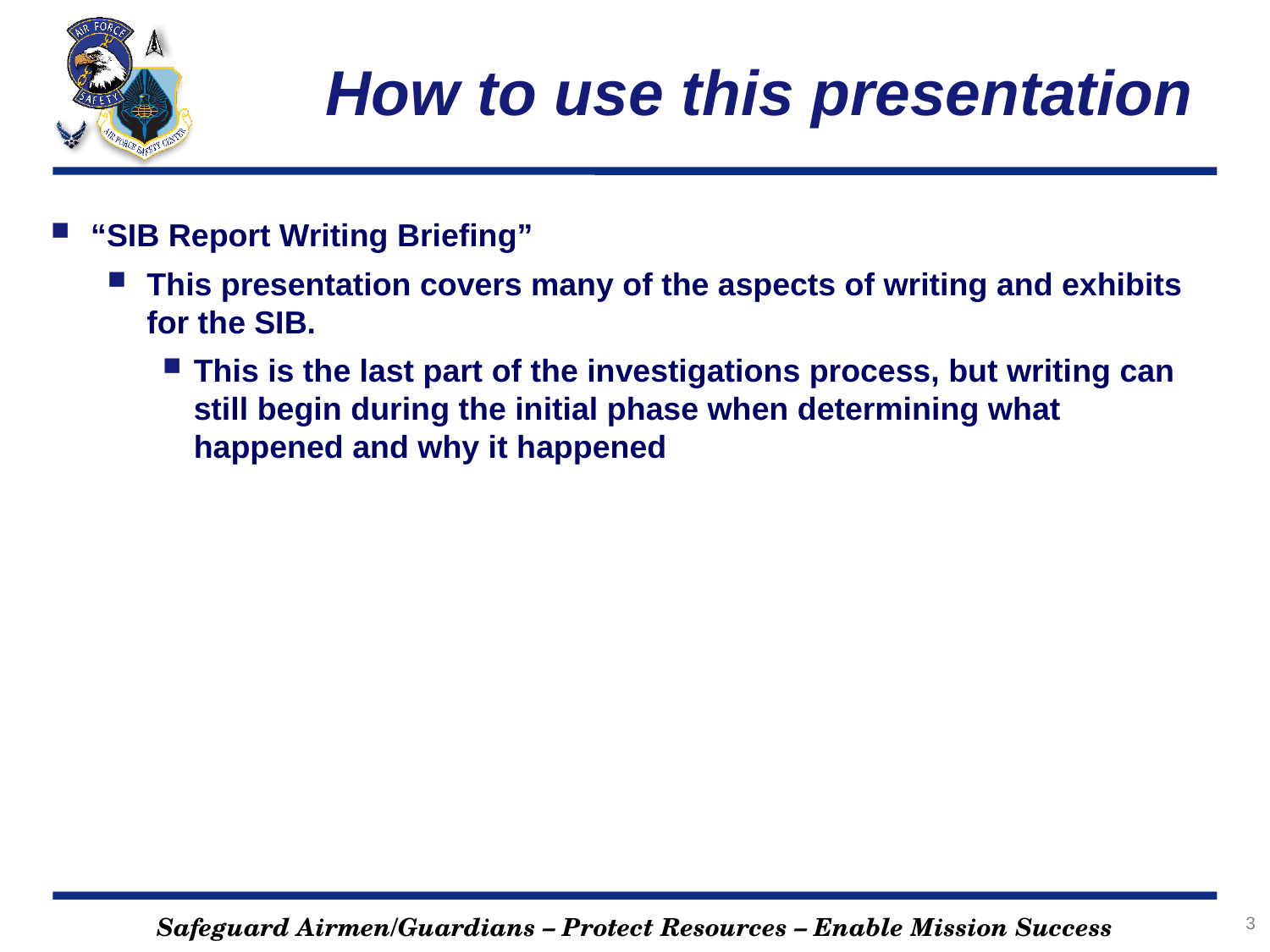

# How to use this presentation
“SIB Report Writing Briefing”
This presentation covers many of the aspects of writing and exhibits for the SIB.
This is the last part of the investigations process, but writing can still begin during the initial phase when determining what happened and why it happened

3